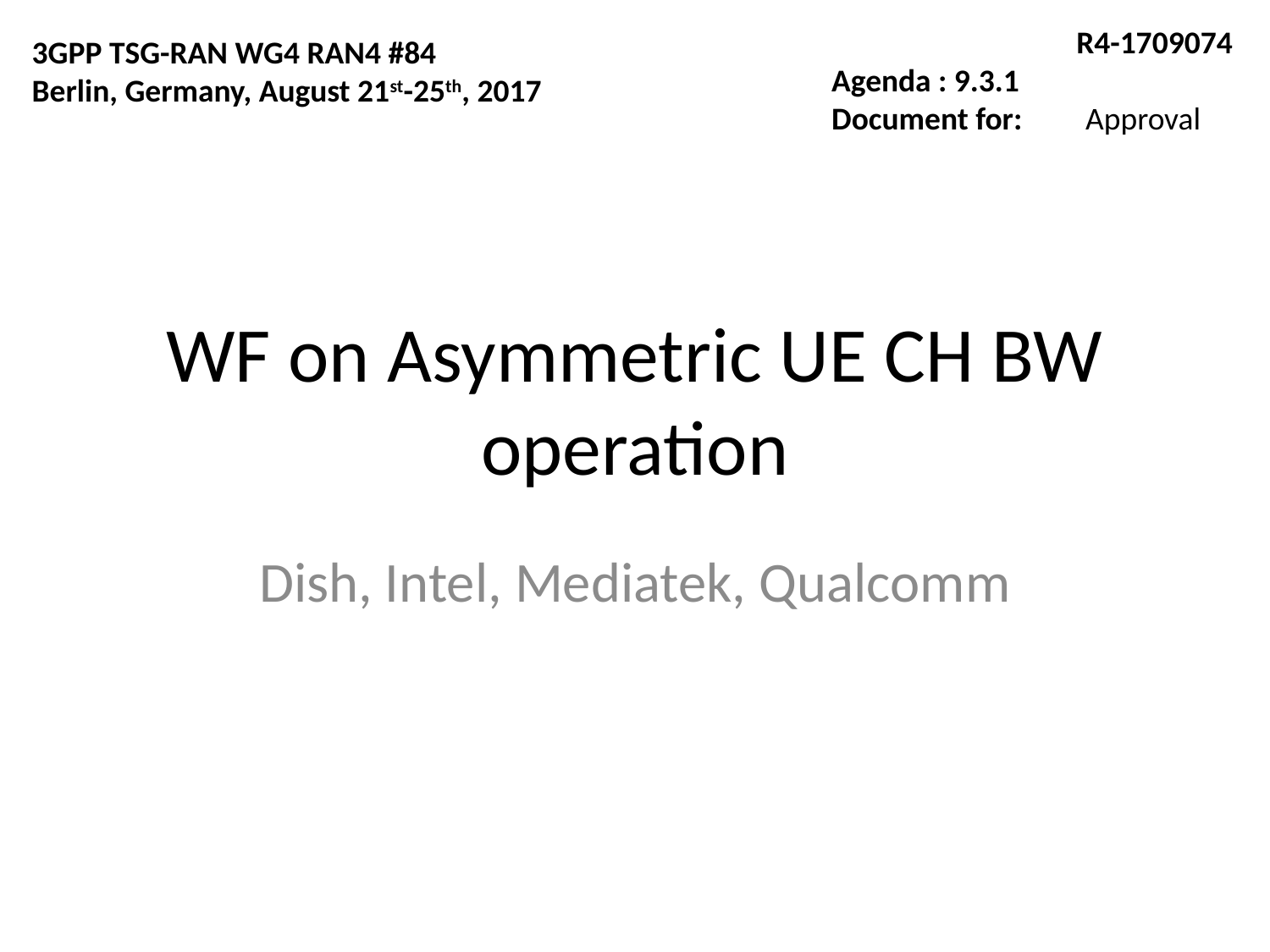

R4-1709074
Agenda : 9.3.1
Document for:	Approval
3GPP TSG-RAN WG4 RAN4 #84
Berlin, Germany, August 21st-25th, 2017
# WF on Asymmetric UE CH BW operation
Dish, Intel, Mediatek, Qualcomm